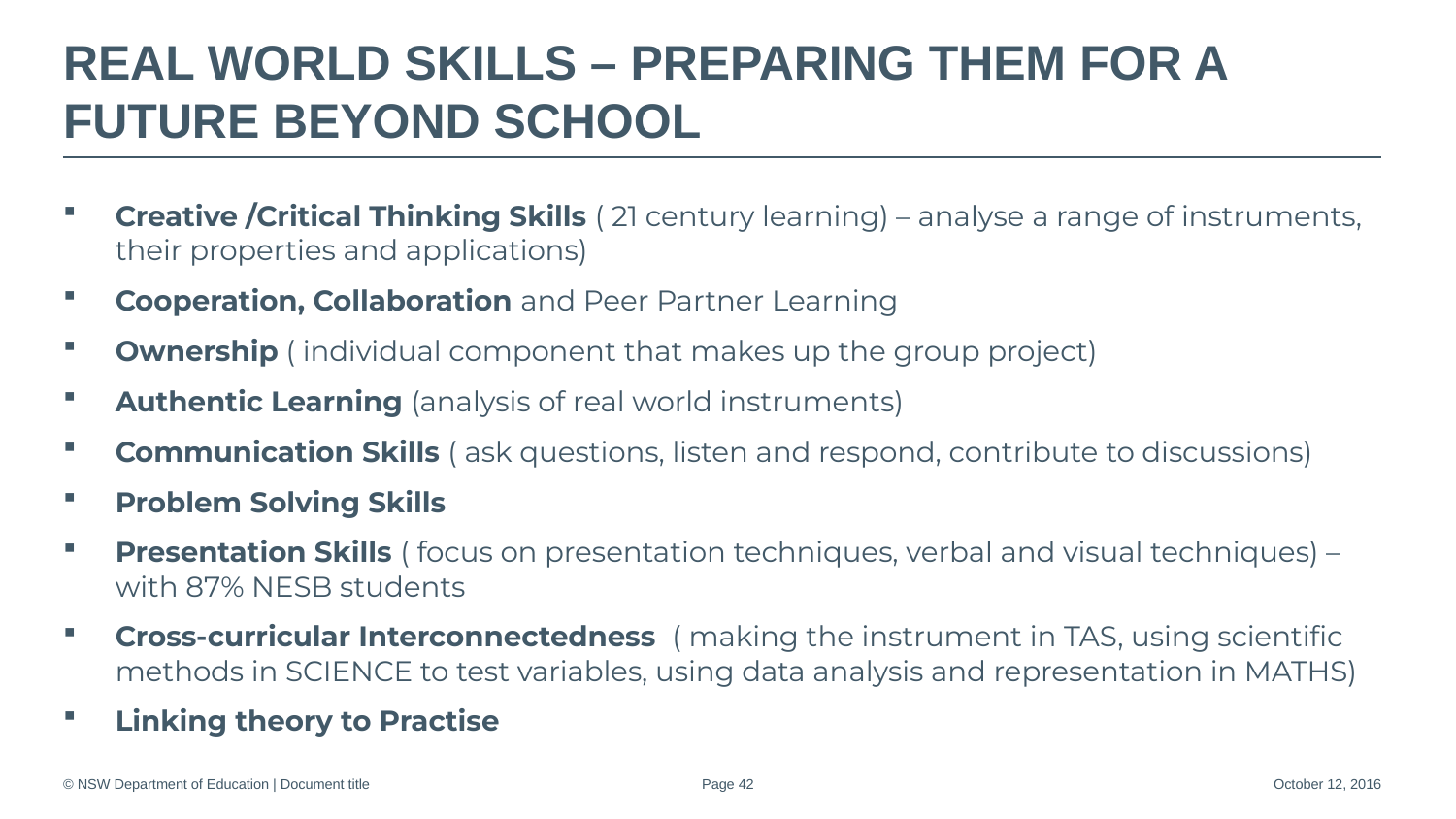

# Real world skills – preparing them for a future beyond school
Creative /Critical Thinking Skills ( 21 century learning) – analyse a range of instruments, their properties and applications)
Cooperation, Collaboration and Peer Partner Learning
Ownership ( individual component that makes up the group project)
Authentic Learning (analysis of real world instruments)
Communication Skills ( ask questions, listen and respond, contribute to discussions)
Problem Solving Skills
Presentation Skills ( focus on presentation techniques, verbal and visual techniques) – with 87% NESB students
Cross-curricular Interconnectedness  ( making the instrument in TAS, using scientific methods in SCIENCE to test variables, using data analysis and representation in MATHS)
Linking theory to Practise

© NSW Department of Education | Document title
Page 42
October 12, 2016